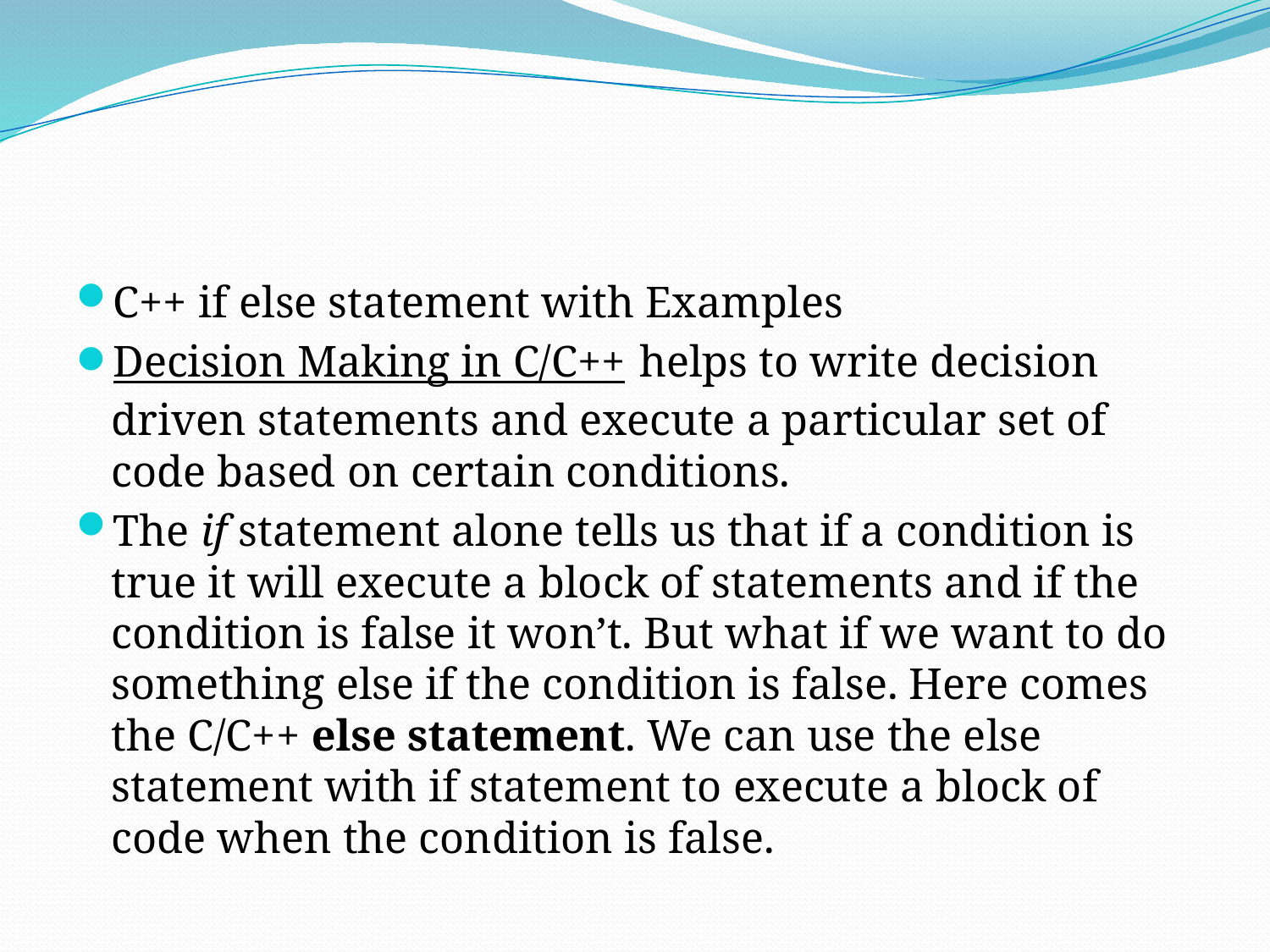

#
C++ if else statement with Examples
Decision Making in C/C++ helps to write decision driven statements and execute a particular set of code based on certain conditions.
The if statement alone tells us that if a condition is true it will execute a block of statements and if the condition is false it won’t. But what if we want to do something else if the condition is false. Here comes the C/C++ else statement. We can use the else statement with if statement to execute a block of code when the condition is false.